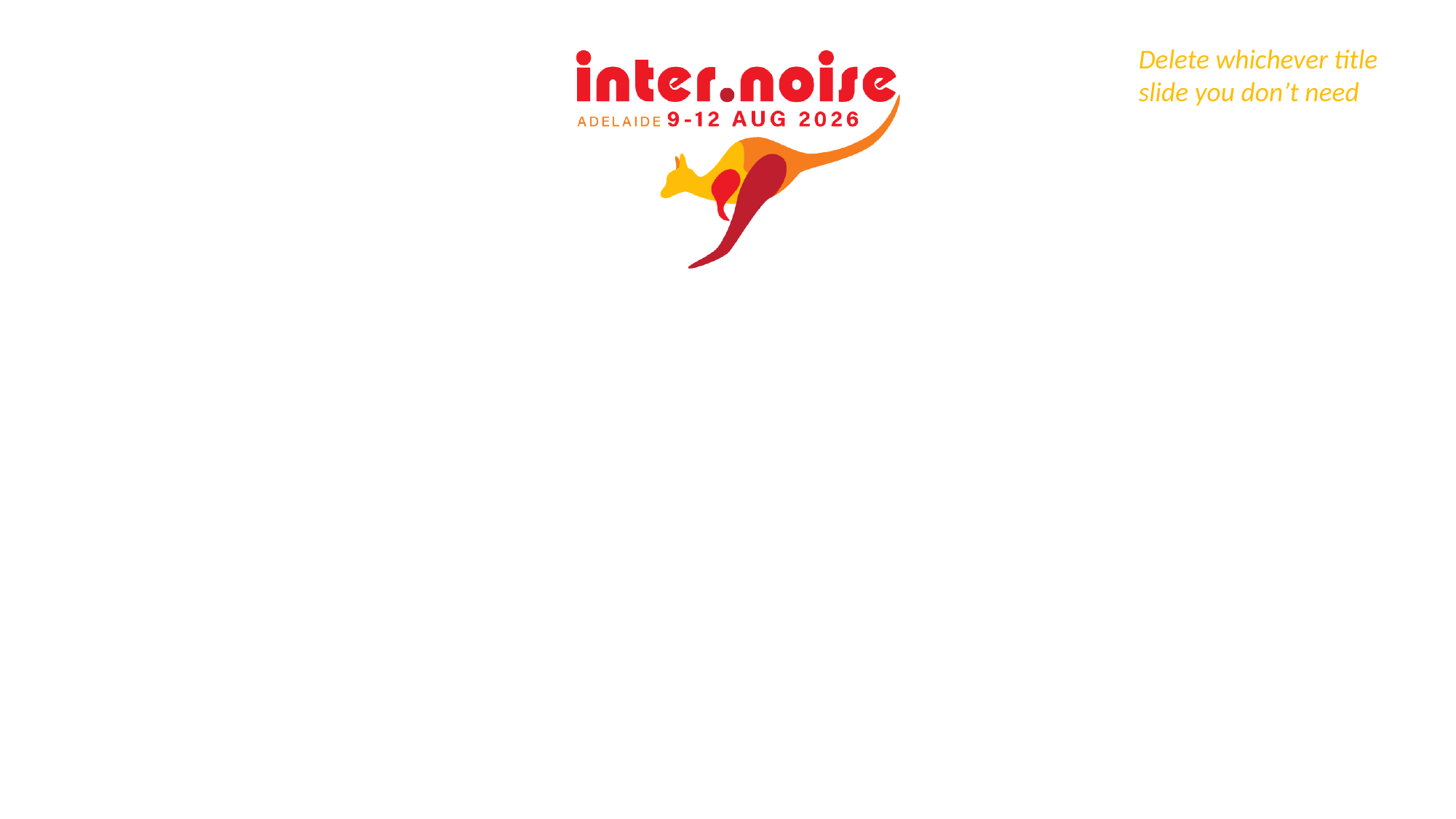

Delete whichever title slide you don’t need
#